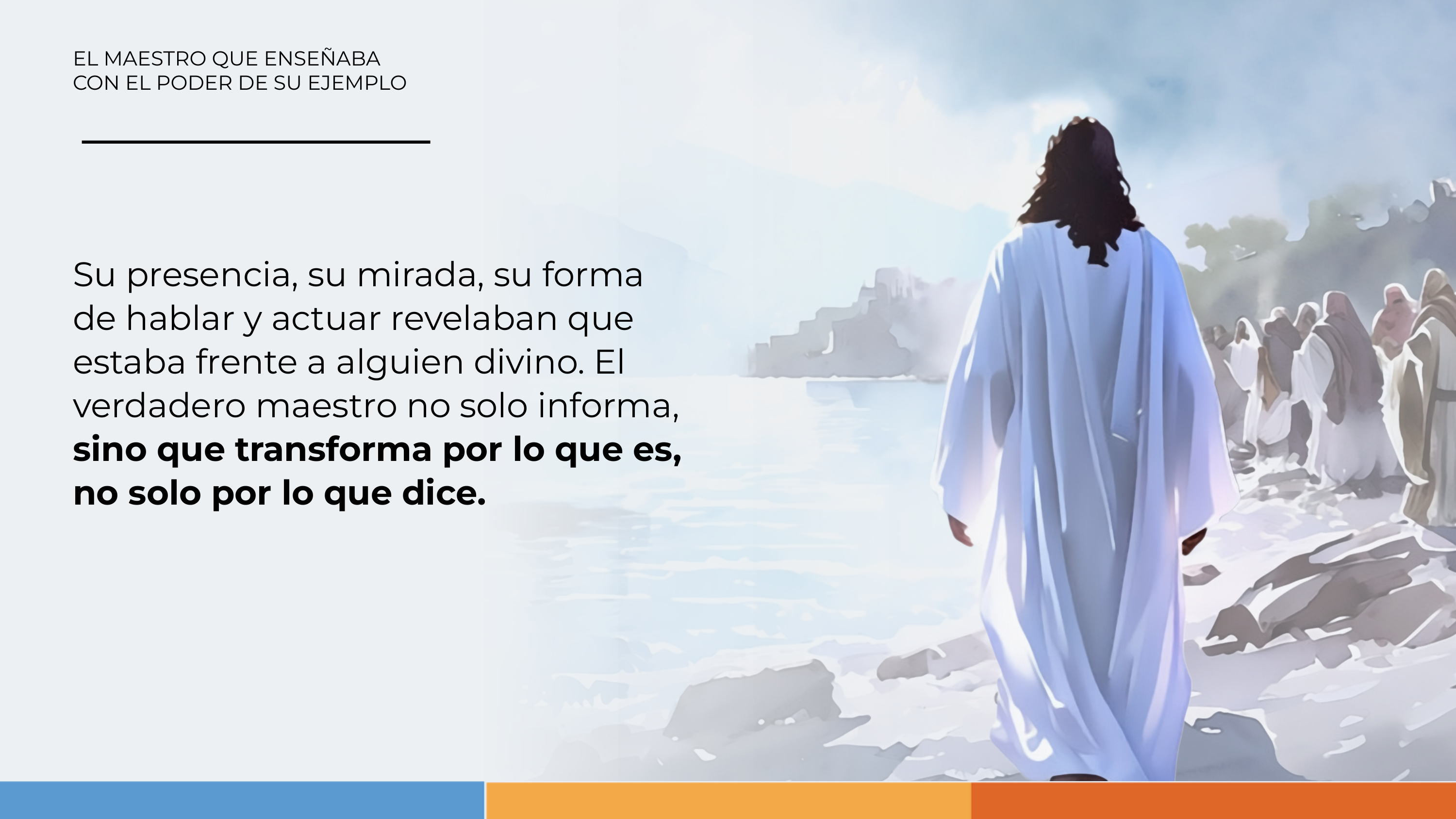

EL MAESTRO QUE ENSEÑABA CON EL PODER DE SU EJEMPLO

Su presencia, su mirada, su forma de hablar y actuar revelaban que estaba frente a alguien divino. El verdadero maestro no solo informa, sino que transforma por lo que es, no solo por lo que dice.